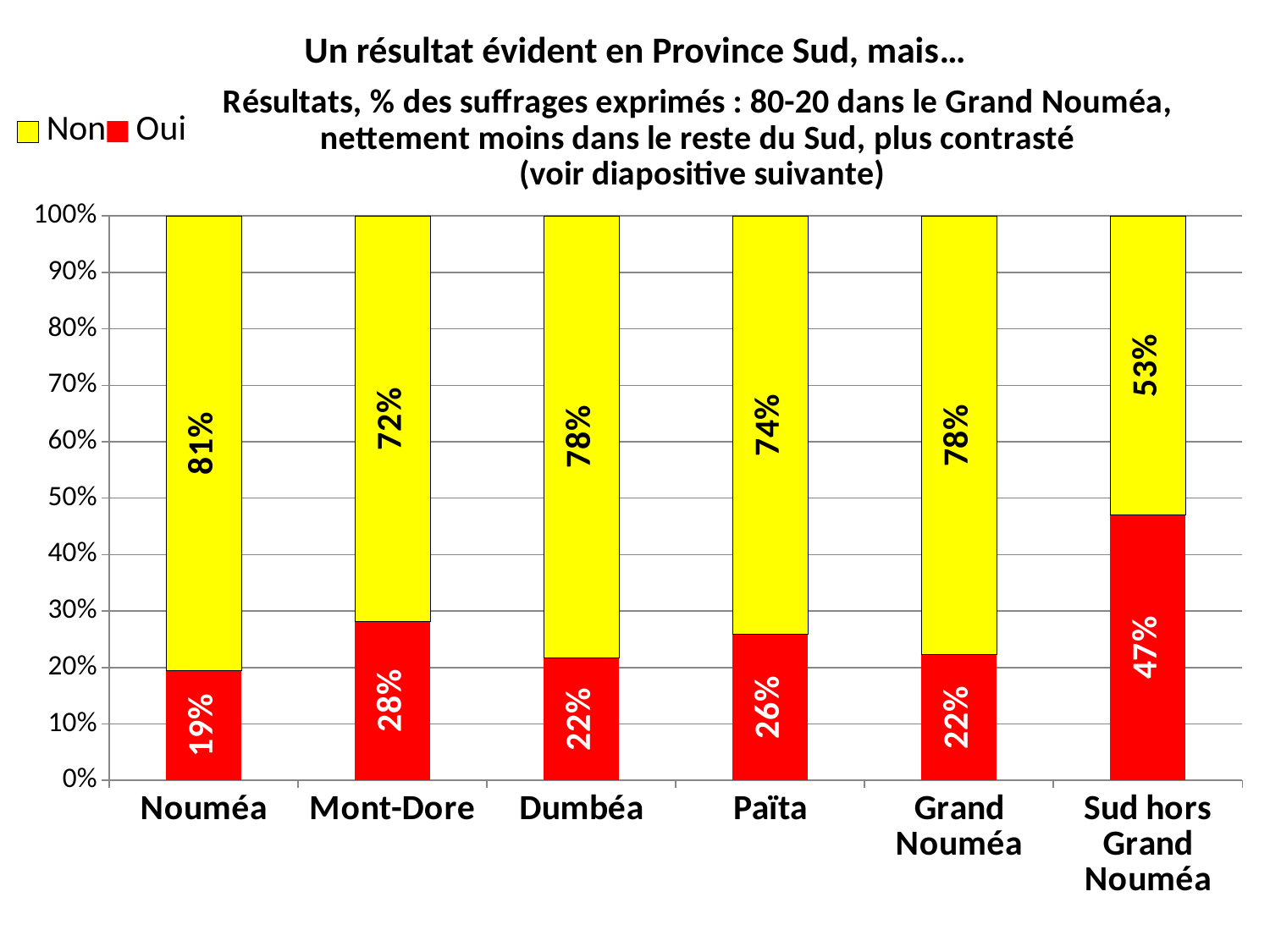

# Un résultat évident en Province Sud, mais…

### Chart: Résultats, % des suffrages exprimés : 80-20 dans le Grand Nouméa,
nettement moins dans le reste du Sud, plus contrasté
(voir diapositive suivante)

| Category | Oui | Non |
|---|---|---|
| Nouméa | 0.194923705993817 | 0.805076294006183 |
| Mont-Dore | 0.281988015509341 | 0.718011984490659 |
| Dumbéa | 0.21758502896183 | 0.78241497103817 |
| Païta | 0.259034218100416 | 0.740965781899584 |
| Grand Nouméa | 0.222686025408348 | 0.777313974591651 |
| Sud hors Grand Nouméa | 0.470876392430546 | 0.529123607569454 |